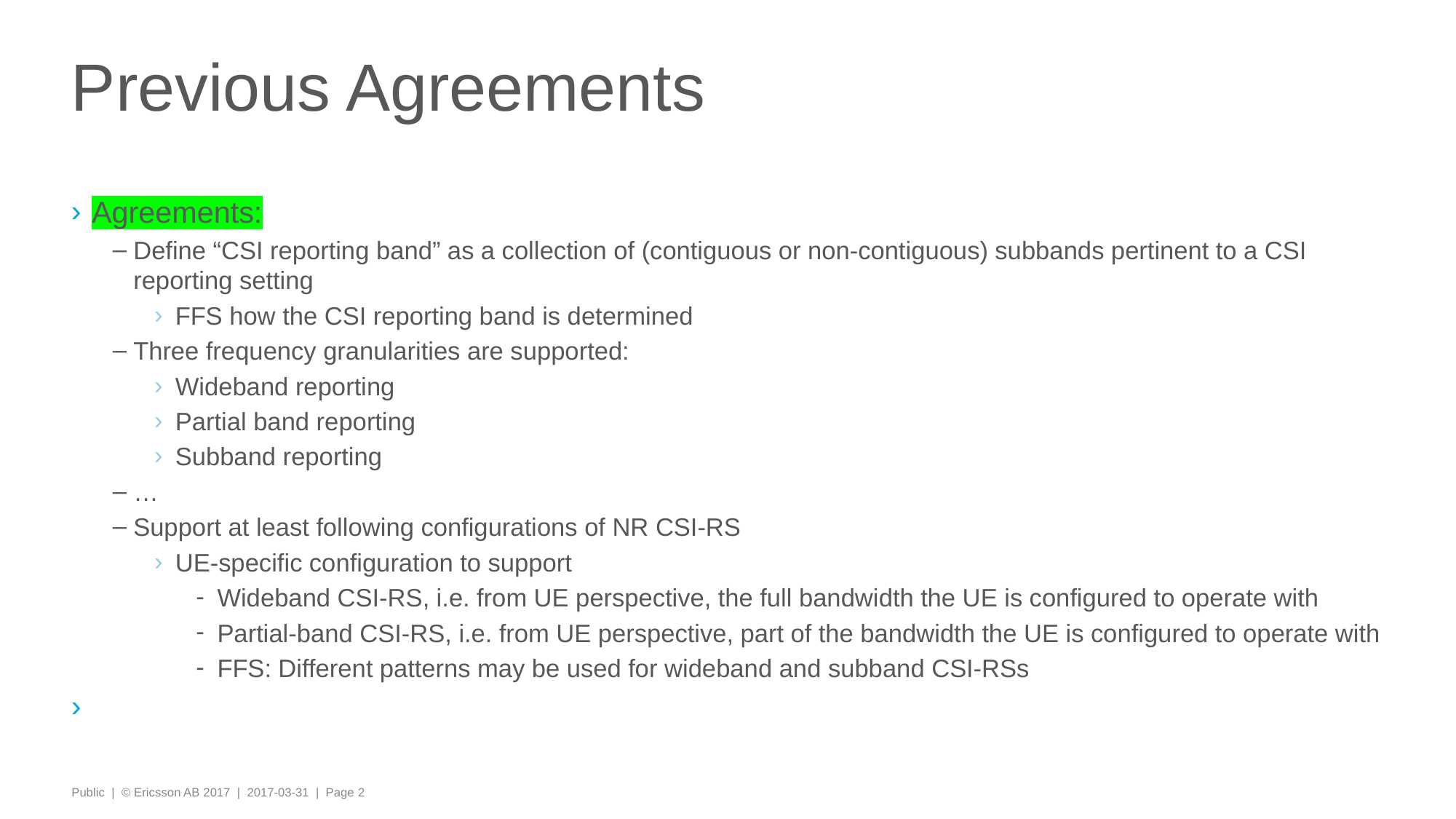

# Previous Agreements
Agreements:
Define “CSI reporting band” as a collection of (contiguous or non-contiguous) subbands pertinent to a CSI reporting setting
FFS how the CSI reporting band is determined
Three frequency granularities are supported:
Wideband reporting
Partial band reporting
Subband reporting
…
Support at least following configurations of NR CSI-RS
UE-specific configuration to support
Wideband CSI-RS, i.e. from UE perspective, the full bandwidth the UE is configured to operate with
Partial-band CSI-RS, i.e. from UE perspective, part of the bandwidth the UE is configured to operate with
FFS: Different patterns may be used for wideband and subband CSI-RSs